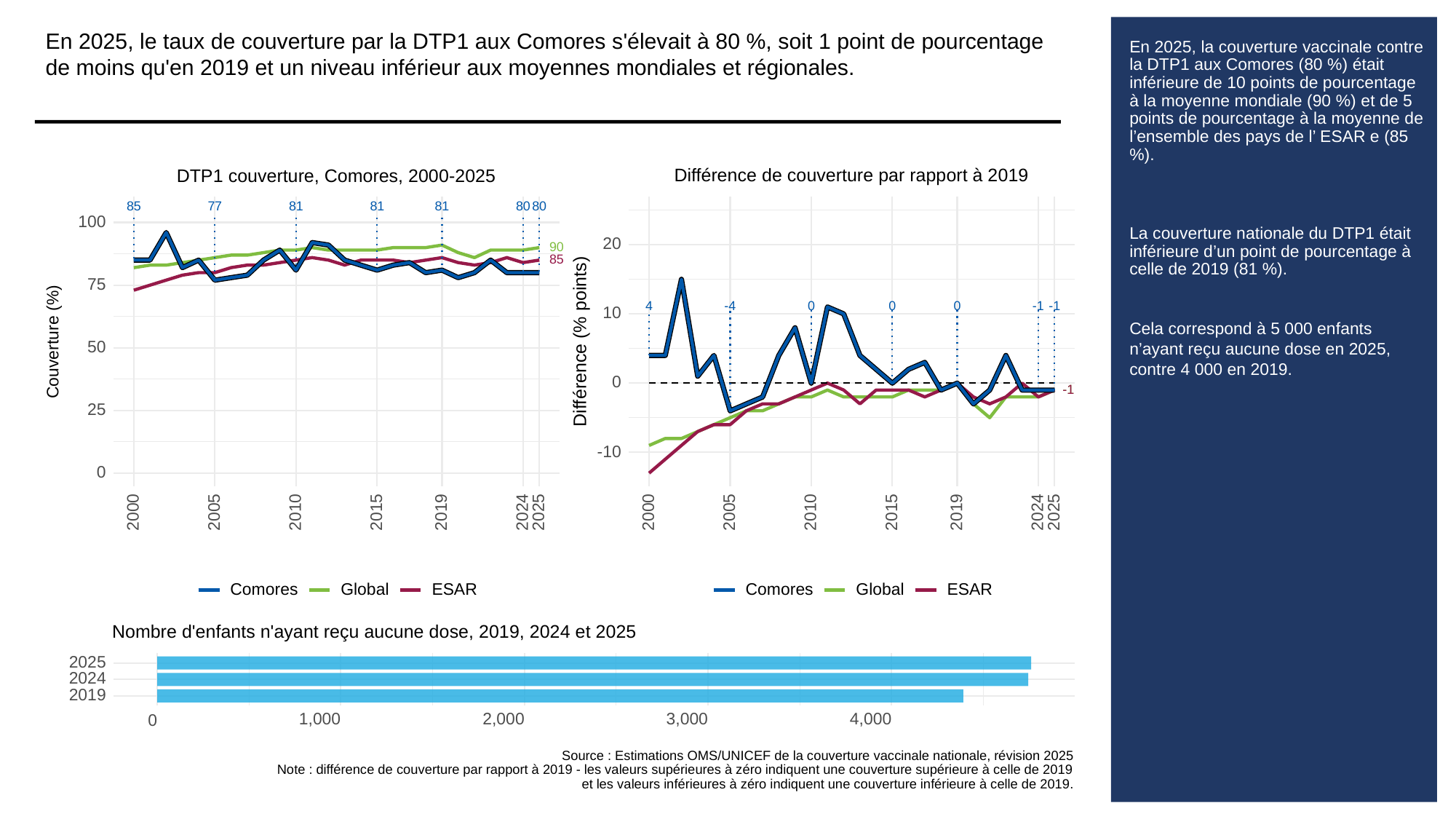

En 2025, le taux de couverture par la DTP1 aux Comores s'élevait à 80 %, soit 1 point de pourcentage de moins qu'en 2019 et un niveau inférieur aux moyennes mondiales et régionales.
# En 2025, la couverture vaccinale contre la DTP1 aux Comores (80 %) était inférieure de 10 points de pourcentage à la moyenne mondiale (90 %) et de 5 points de pourcentage à la moyenne de l’ensemble des pays de l’ ESAR e (85 %).

La couverture nationale du DTP1 était inférieure d’un point de pourcentage à celle de 2019 (81 %).

Cela correspond à 5 000 enfants n’ayant reçu aucune dose en 2025, contre 4 000 en 2019.

Différence de couverture par rapport à 2019
DTP1 couverture, Comores, 2000-2025

85
81
81
81
80
80
77

100

20
90

85

75

0
0
0
-1
-1
4
-4
10

Différence (% points)
Couverture (%)
50

0

-1
-1
25

-10

0

2000
2005
2010
2015
2019
2024
2025
2000
2005
2010
2015
2019
2024
2025
Comores
Global
ESAR
Comores
Global
ESAR

Nombre d'enfants n'ayant reçu aucune dose, 2019, 2024 et 2025

2025

2024

2019

1,000
2,000
3,000
4,000
0
Source : Estimations OMS/UNICEF de la couverture vaccinale nationale, révision 2025
Note : différence de couverture par rapport à 2019 - les valeurs supérieures à zéro indiquent une couverture supérieure à celle de 2019
et les valeurs inférieures à zéro indiquent une couverture inférieure à celle de 2019.